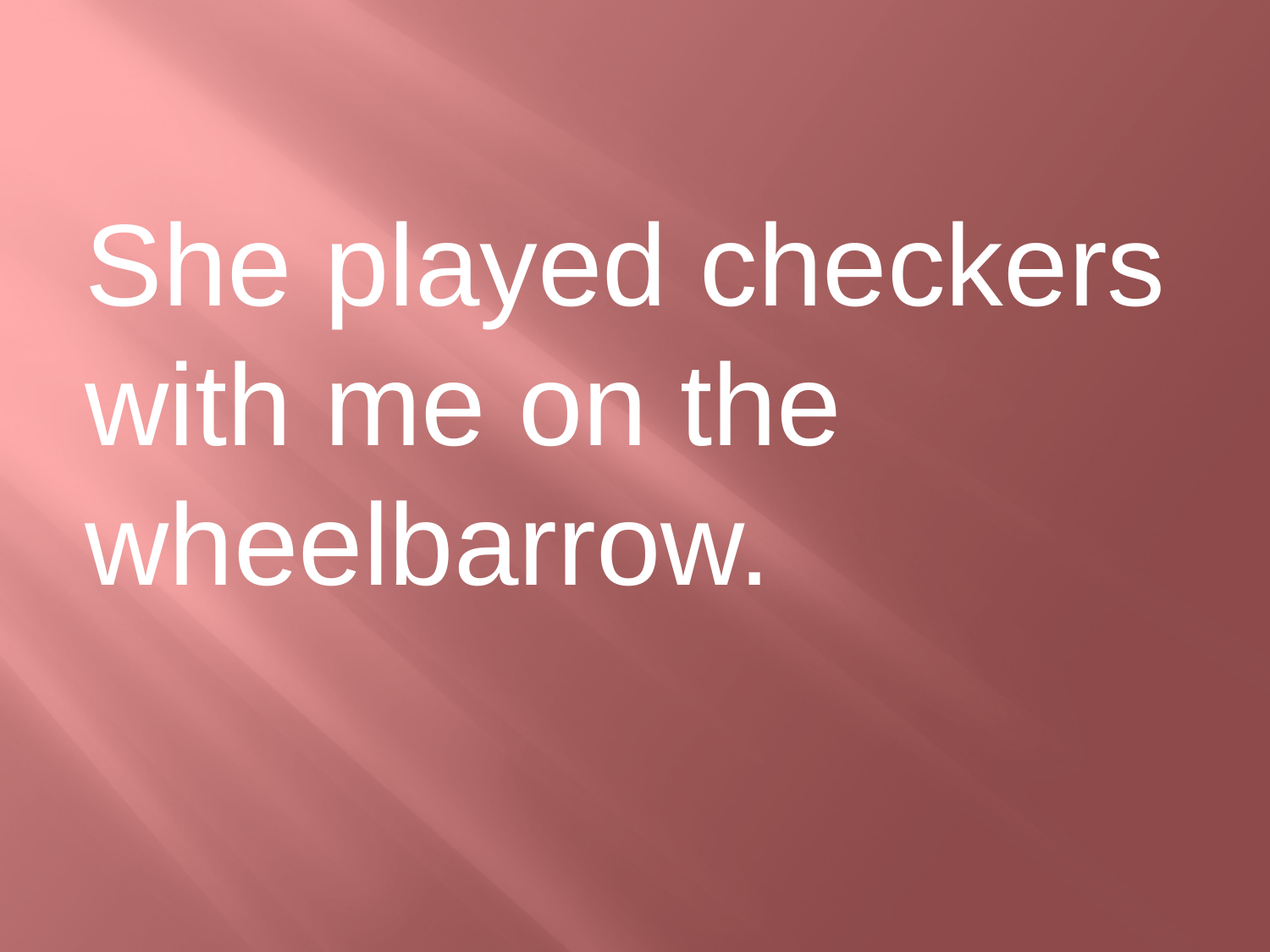

She played checkers with me on the wheelbarrow.